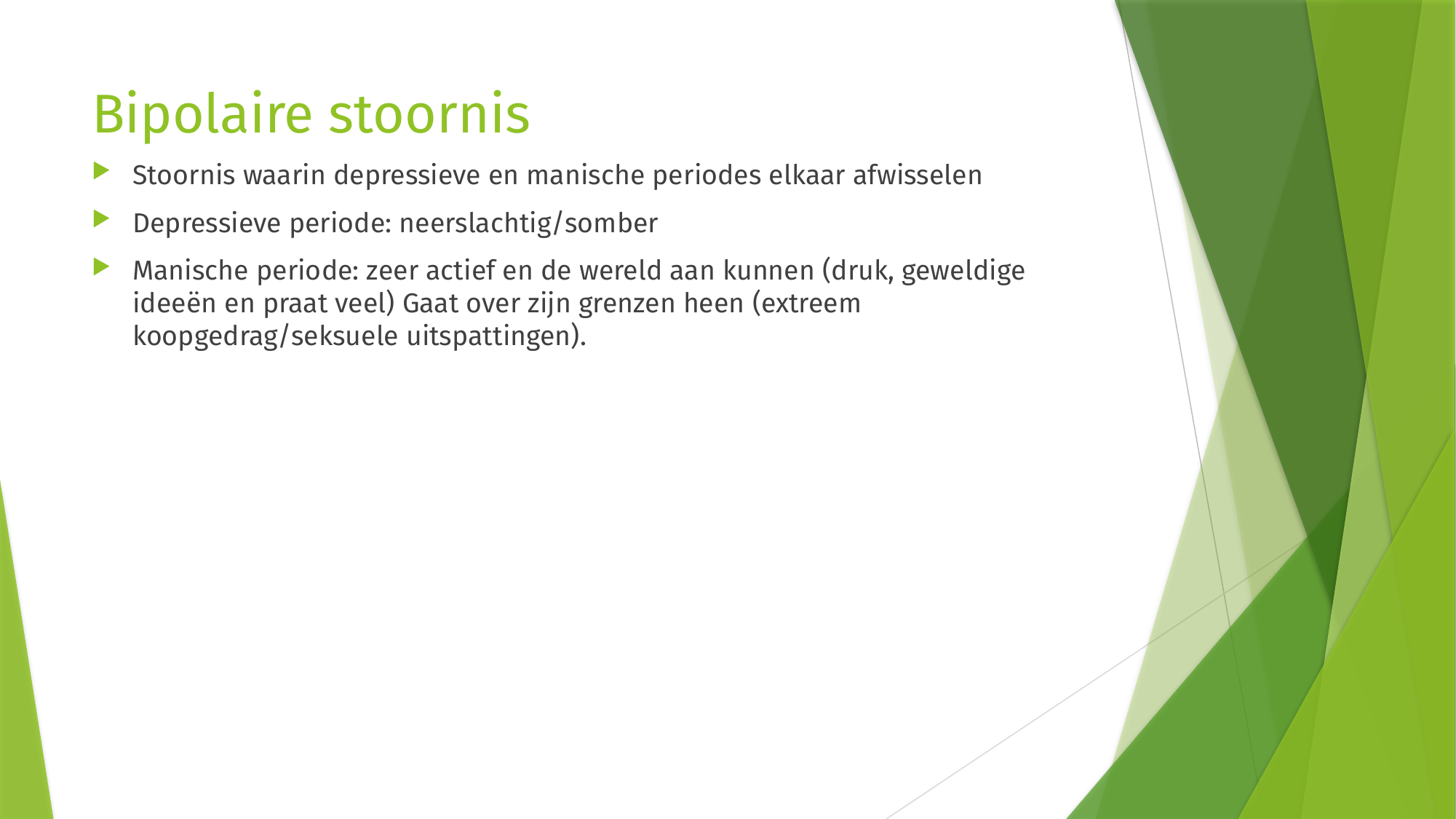

# Bipolaire stoornis
Stoornis waarin depressieve en manische periodes elkaar afwisselen
Depressieve periode: neerslachtig/somber
Manische periode: zeer actief en de wereld aan kunnen (druk, geweldige ideeën en praat veel) Gaat over zijn grenzen heen (extreem koopgedrag/seksuele uitspattingen).